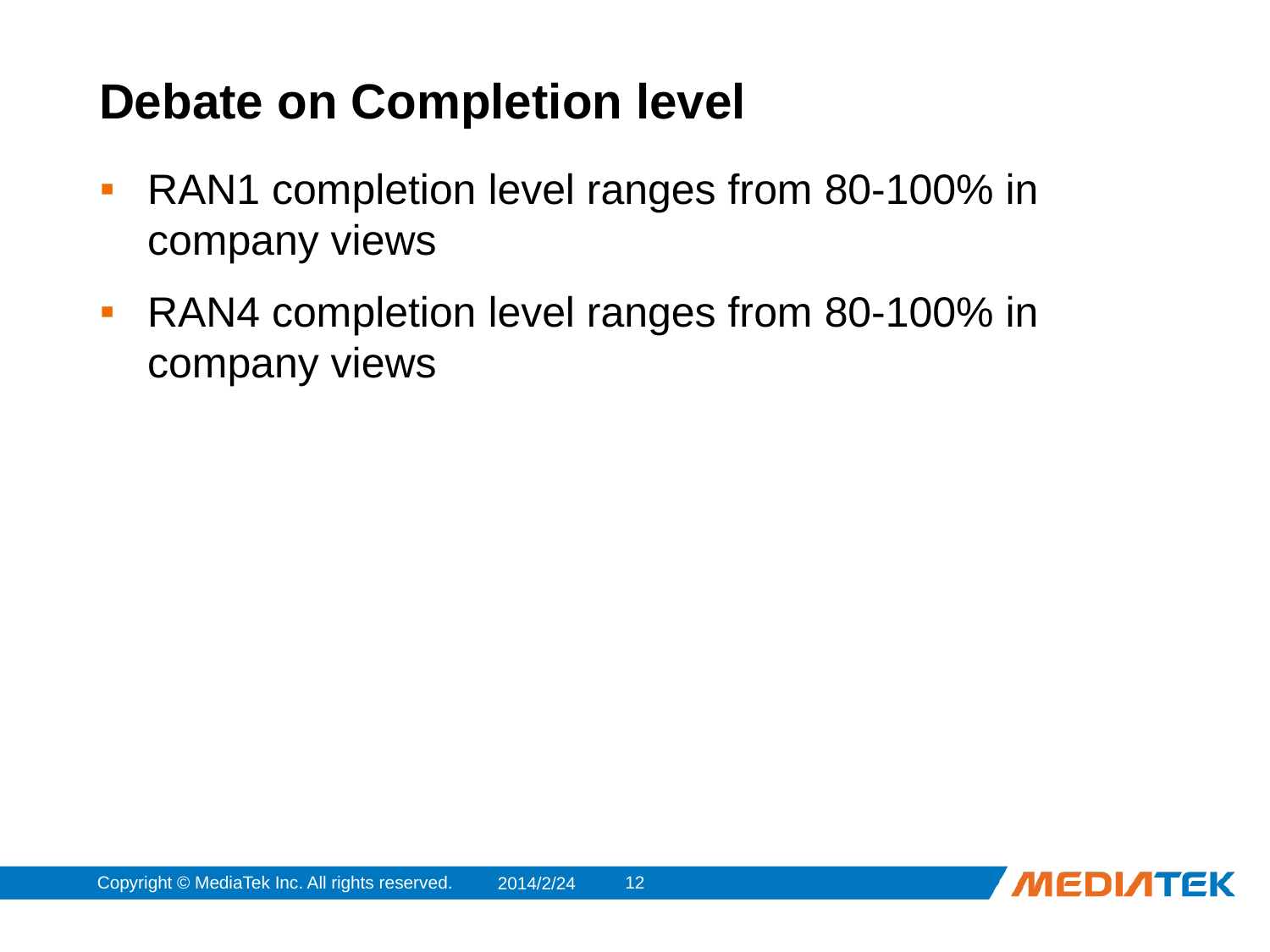

# Debate on Completion level
RAN1 completion level ranges from 80-100% in company views
RAN4 completion level ranges from 80-100% in company views
Copyright © MediaTek Inc. All rights reserved.
12
2014/2/24